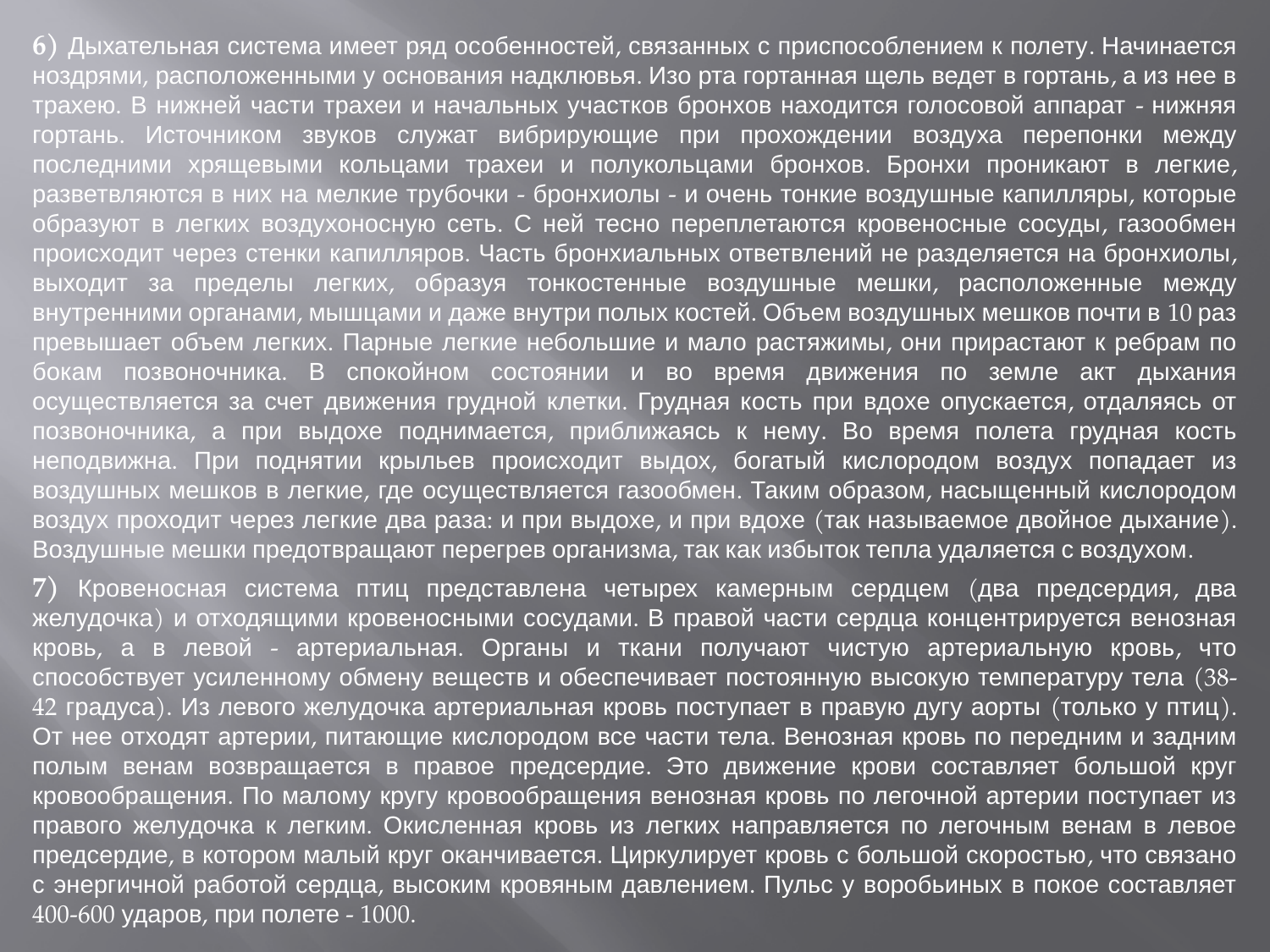

6) Дыхательная система имеет ряд особенностей, связанных с приспособлением к полету. Начинается ноздрями, расположенными у основания надклювья. Изо рта гортанная щель ведет в гортань, а из нее в трахею. В нижней части трахеи и начальных участков бронхов находится голосовой аппарат - нижняя гортань. Источником звуков служат вибрирующие при прохождении воздуха перепонки между последними хрящевыми кольцами трахеи и полукольцами бронхов. Бронхи проникают в легкие, разветвляются в них на мелкие трубочки - бронхиолы - и очень тонкие воздушные капилляры, которые образуют в легких воздухоносную сеть. С ней тесно переплетаются кровеносные сосуды, газообмен происходит через стенки капилляров. Часть бронхиальных ответвлений не разделяется на бронхиолы, выходит за пределы легких, образуя тонкостенные воздушные мешки, расположенные между внутренними органами, мышцами и даже внутри полых костей. Объем воздушных мешков почти в 10 раз превышает объем легких. Парные легкие небольшие и мало растяжимы, они прирастают к ребрам по бокам позвоночника. В спокойном состоянии и во время движения по земле акт дыхания осуществляется за счет движения грудной клетки. Грудная кость при вдохе опускается, отдаляясь от позвоночника, а при выдохе поднимается, приближаясь к нему. Во время полета грудная кость неподвижна. При поднятии крыльев происходит выдох, богатый кислородом воздух попадает из воздушных мешков в легкие, где осуществляется газообмен. Таким образом, насыщенный кислородом воздух проходит через легкие два раза: и при выдохе, и при вдохе (так называемое двойное дыхание). Воздушные мешки предотвращают перегрев организма, так как избыток тепла удаляется с воздухом.
7) Кровеносная система птиц представлена четырех камерным сердцем (два предсердия, два желудочка) и отходящими кровеносными сосудами. В правой части сердца концентрируется венозная кровь, а в левой - артериальная. Органы и ткани получают чистую артериальную кровь, что способствует усиленному обмену веществ и обеспечивает постоянную высокую температуру тела (38-42 градуса). Из левого желудочка артериальная кровь поступает в правую дугу аорты (только у птиц). От нее отходят артерии, питающие кислородом все части тела. Венозная кровь по передним и задним полым венам возвращается в правое предсердие. Это движение крови составляет большой круг кровообращения. По малому кругу кровообращения венозная кровь по легочной артерии поступает из правого желудочка к легким. Окисленная кровь из легких направляется по легочным венам в левое предсердие, в котором малый круг оканчивается. Циркулирует кровь с большой скоростью, что связано с энергичной работой сердца, высоким кровяным давлением. Пульс у воробьиных в покое составляет 400-600 ударов, при полете - 1000.